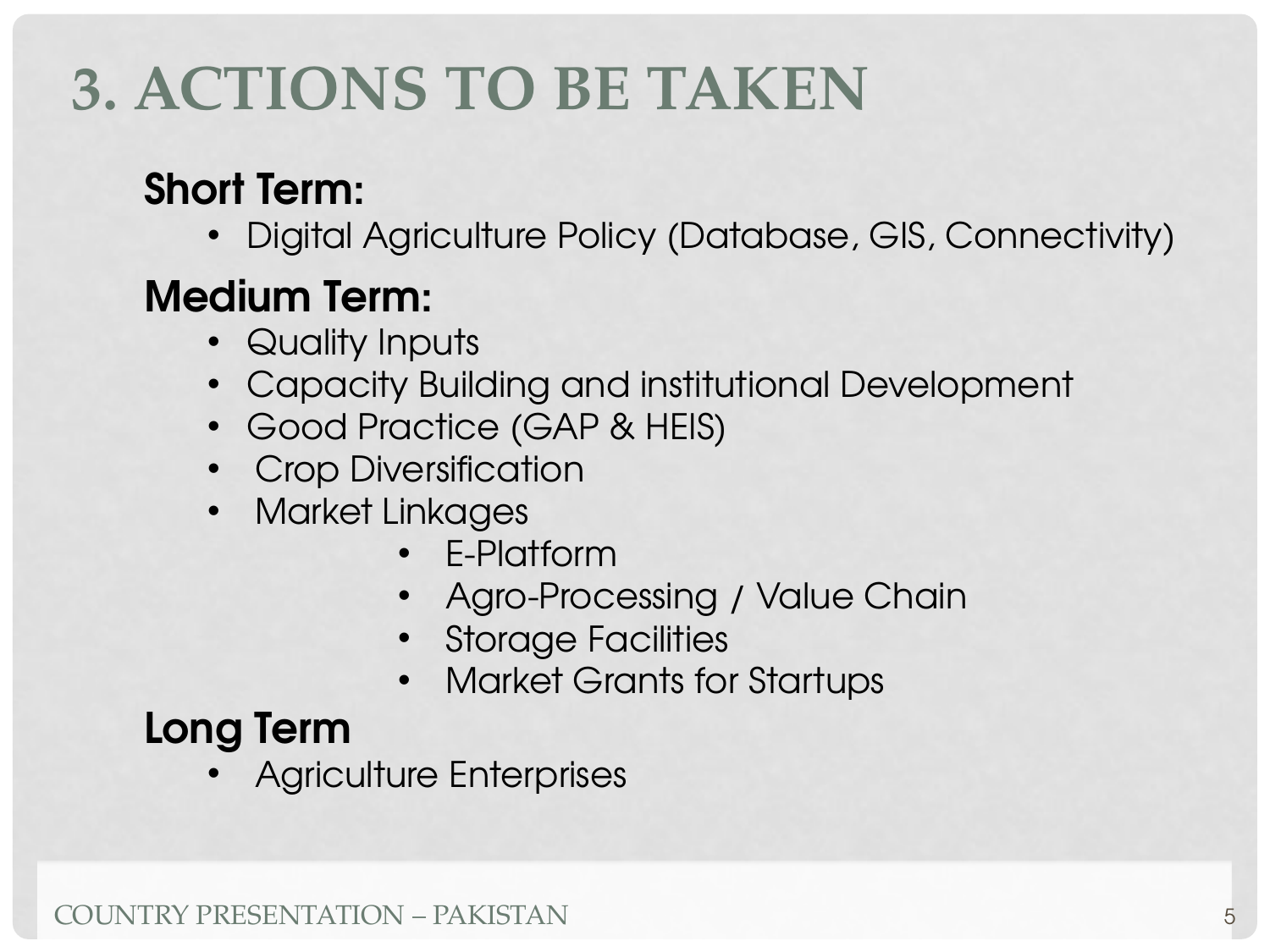

# 3. Actions to Be taken
Short Term:
Digital Agriculture Policy (Database, GIS, Connectivity)
Medium Term:
Quality Inputs
Capacity Building and institutional Development
Good Practice (GAP & HEIS)
Crop Diversification
Market Linkages
E-Platform
Agro-Processing / Value Chain
Storage Facilities
Market Grants for Startups
Long Term
Agriculture Enterprises
Country presentation – Pakistan
5